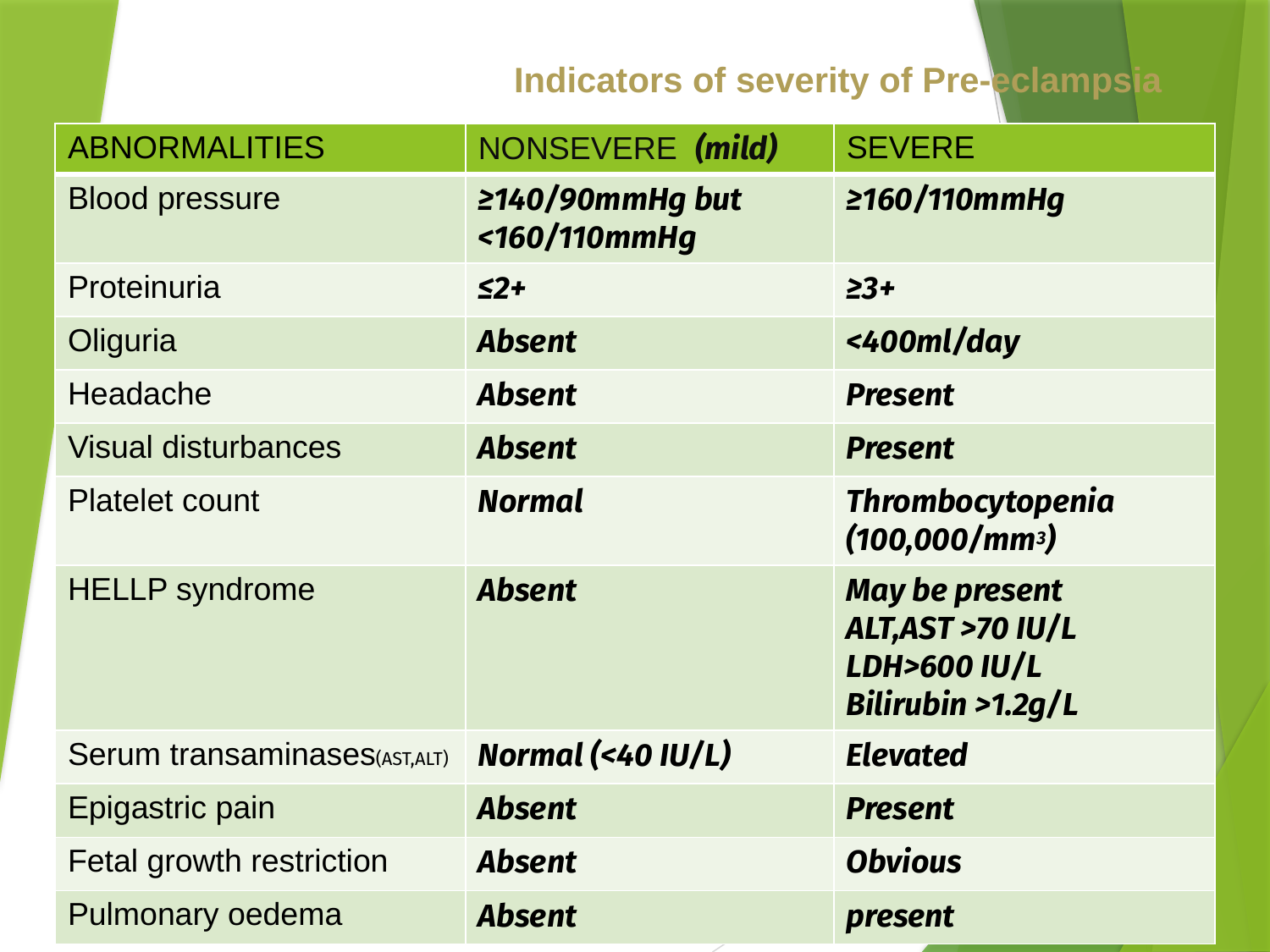

# Indicators of severity of Pre-eclampsia
| ABNORMALITIES | NONSEVERE (mild) | SEVERE |
| --- | --- | --- |
| Blood pressure | ≥140/90mmHg but <160/110mmHg | ≥160/110mmHg |
| Proteinuria | ≤2+ | ≥3+ |
| Oliguria | Absent | <400ml/day |
| Headache | Absent | Present |
| Visual disturbances | Absent | Present |
| Platelet count | Normal | Thrombocytopenia (100,000/mm3) |
| HELLP syndrome | Absent | May be present ALT,AST >70 IU/L LDH>600 IU/L Bilirubin >1.2g/L |
| Serum transaminases(AST,ALT) | Normal (<40 IU/L) | Elevated |
| Epigastric pain | Absent | Present |
| Fetal growth restriction | Absent | Obvious |
| Pulmonary oedema | Absent | present |